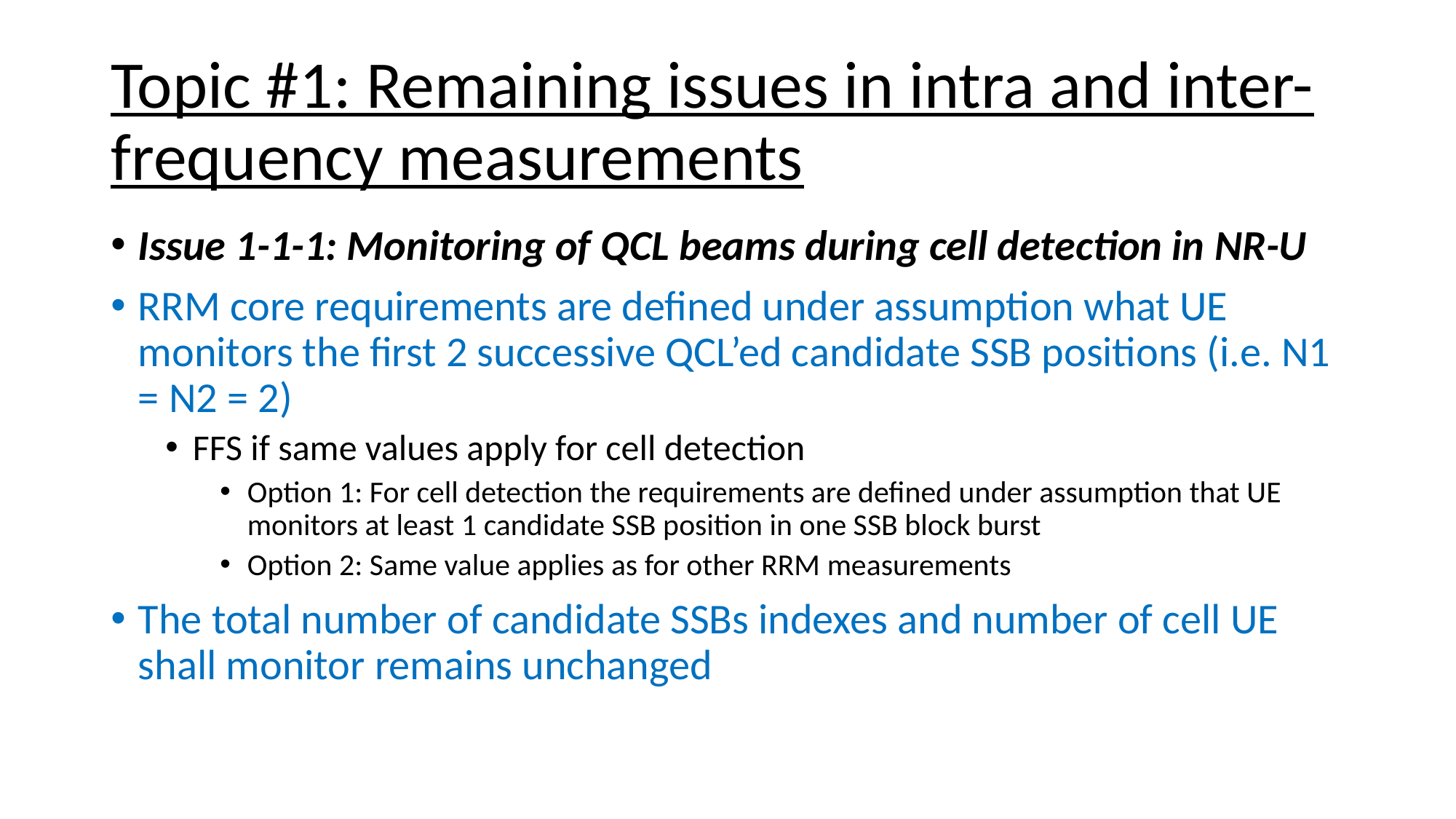

# Topic #1: Remaining issues in intra and inter-frequency measurements
Issue 1-1-1: Monitoring of QCL beams during cell detection in NR-U
RRM core requirements are defined under assumption what UE monitors the first 2 successive QCL’ed candidate SSB positions (i.e. N1 = N2 = 2)
FFS if same values apply for cell detection
Option 1: For cell detection the requirements are defined under assumption that UE monitors at least 1 candidate SSB position in one SSB block burst
Option 2: Same value applies as for other RRM measurements
The total number of candidate SSBs indexes and number of cell UE shall monitor remains unchanged